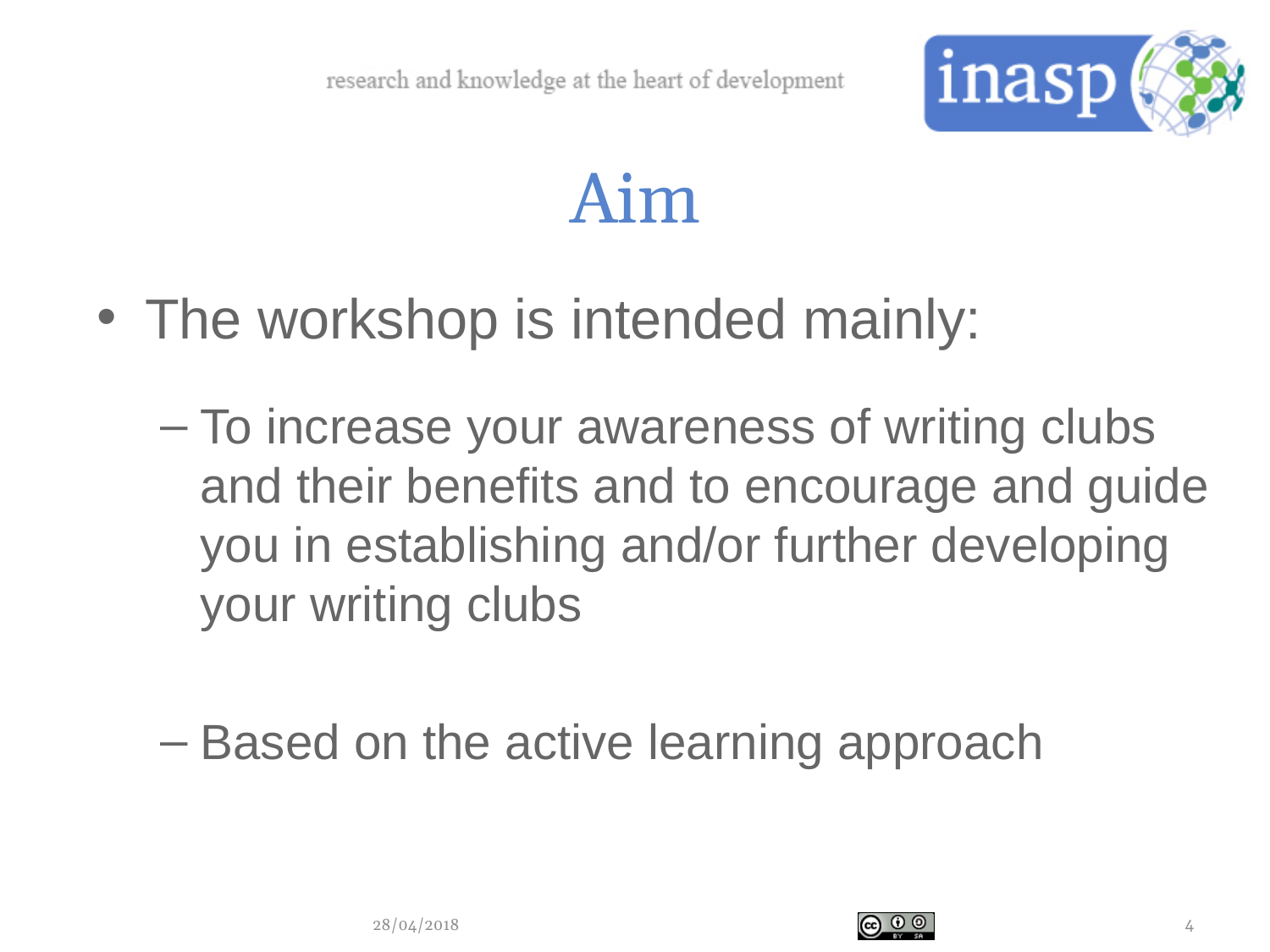

# Aim
The workshop is intended mainly:

To increase your awareness of writing clubs and their benefits and to encourage and guide you in establishing and/or further developing your writing clubs

Based on the active learning approach
28/04/2018

4